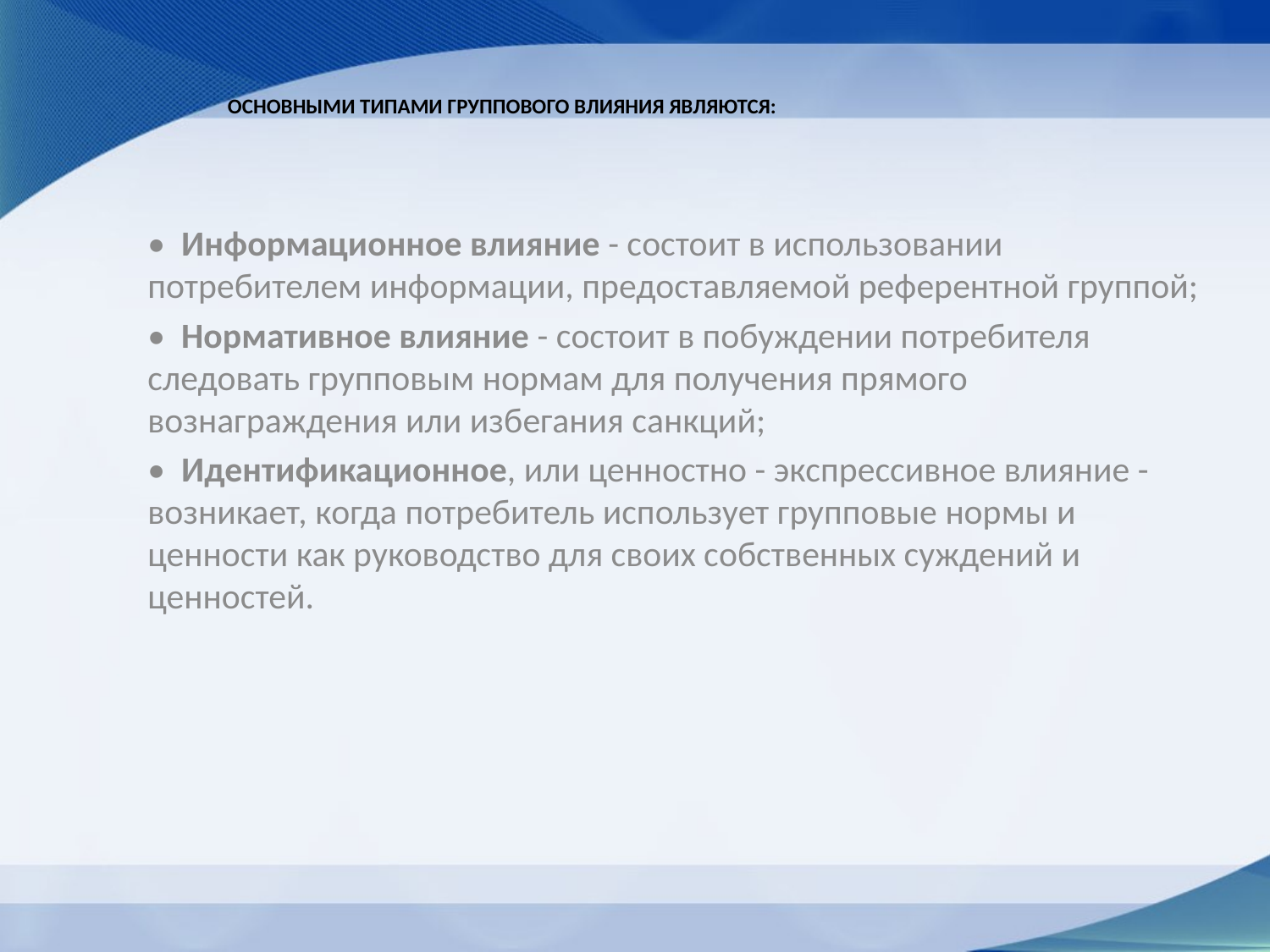

# Основными типами группового влияния являются:
•  Информационное влияние - состоит в использовании потребителем информации, предоставляемой референтной группой;
•  Нормативное влияние - состоит в побуждении потребителя следовать групповым нормам для получения прямого вознаграждения или избегания санкций;
•  Идентификационное, или ценностно - экспрессивное влияние - возникает, когда потребитель использует групповые нормы и ценности как руководство для своих собственных суждений и ценностей.